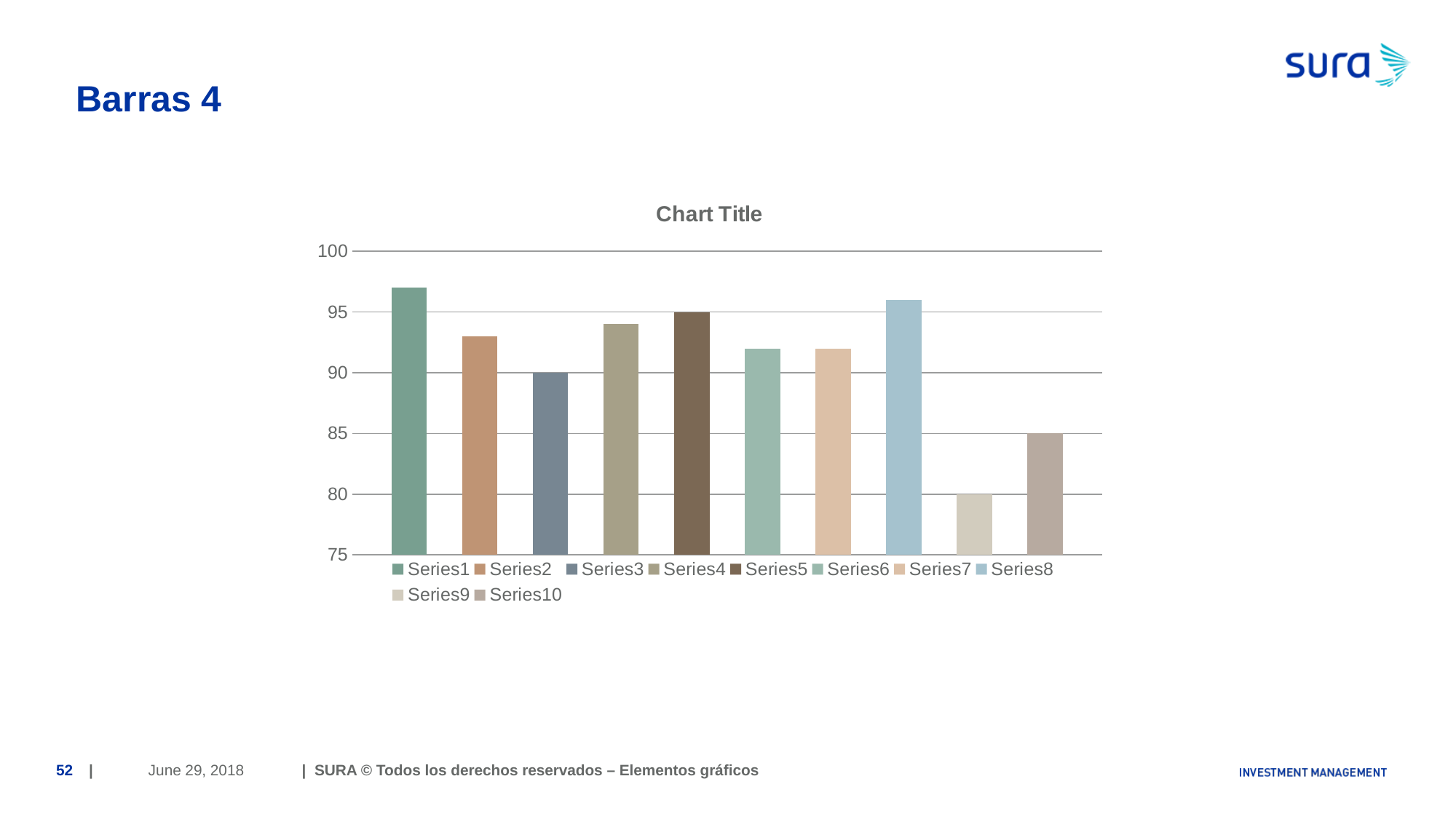

# Barras 4

### Chart:

| Category |  |  |  |  |  |  |  |  |  |  |
|---|---|---|---|---|---|---|---|---|---|---|
|   | 97.0 | 93.0 | 90.0 | 94.0 | 95.0 | 92.0 | 92.0 | 96.0 | 80.0 | 85.0 |
June 29, 2018
52
|                                                  |  SURA © Todos los derechos reservados – Elementos gráficos